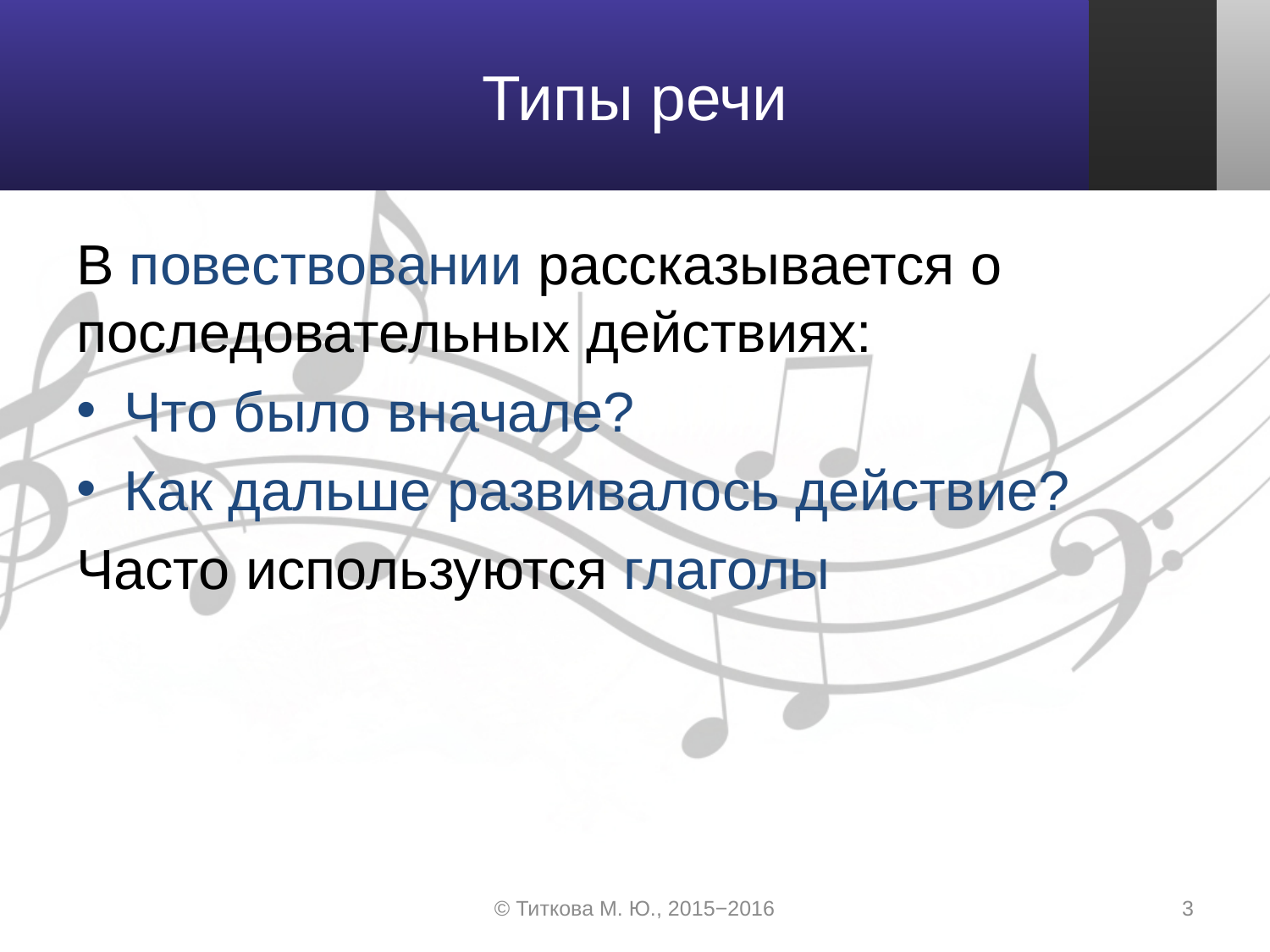

# Типы речи
В повествовании рассказывается о последовательных действиях:
Что было вначале?
Как дальше развивалось действие?
Часто используются глаголы
© Титкова М. Ю., 2015−2016
3